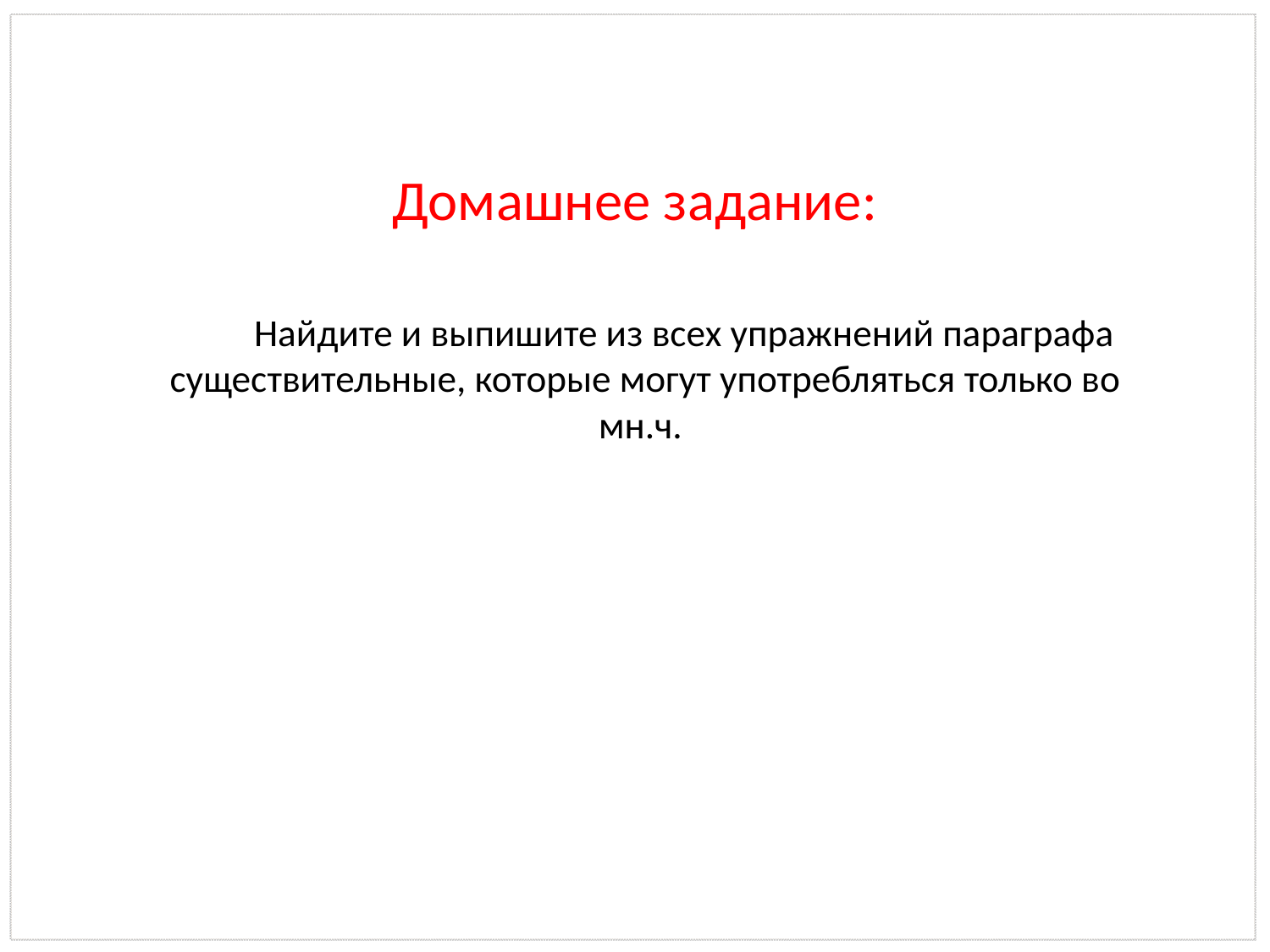

# Домашнее задание:
         Найдите и выпишите из всех упражнений параграфа существительные, которые могут употребляться только во мн.ч.